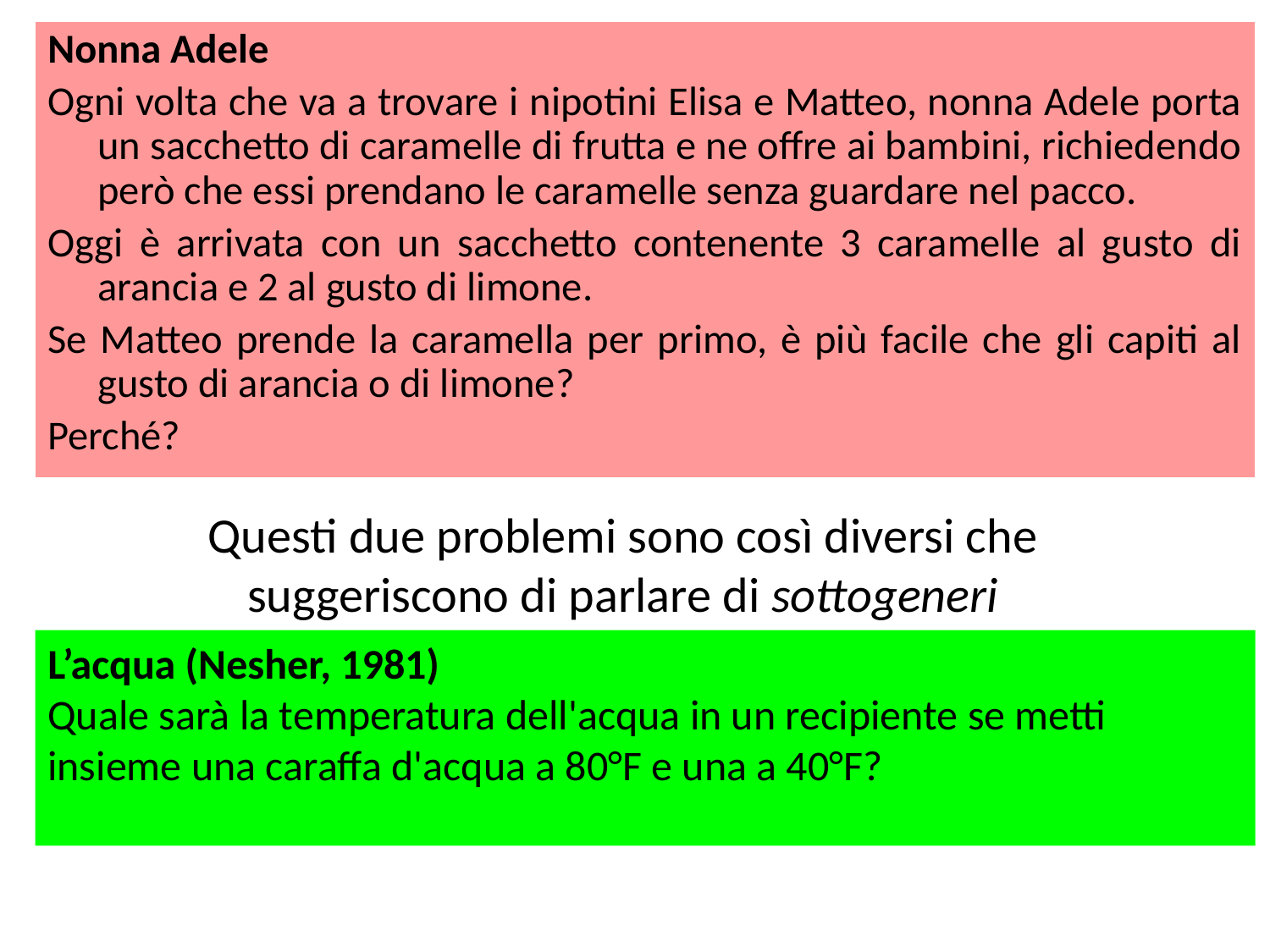

Nonna Adele
Ogni volta che va a trovare i nipotini Elisa e Matteo, nonna Adele porta un sacchetto di caramelle di frutta e ne offre ai bambini, richiedendo però che essi prendano le caramelle senza guardare nel pacco.
Oggi è arrivata con un sacchetto contenente 3 caramelle al gusto di arancia e 2 al gusto di limone.
Se Matteo prende la caramella per primo, è più facile che gli capiti al gusto di arancia o di limone?
Perché?
Questi due problemi sono così diversi che suggeriscono di parlare di sottogeneri
L’acqua (Nesher, 1981)
Quale sarà la temperatura dell'acqua in un recipiente se metti insieme una caraffa d'acqua a 80°F e una a 40°F?